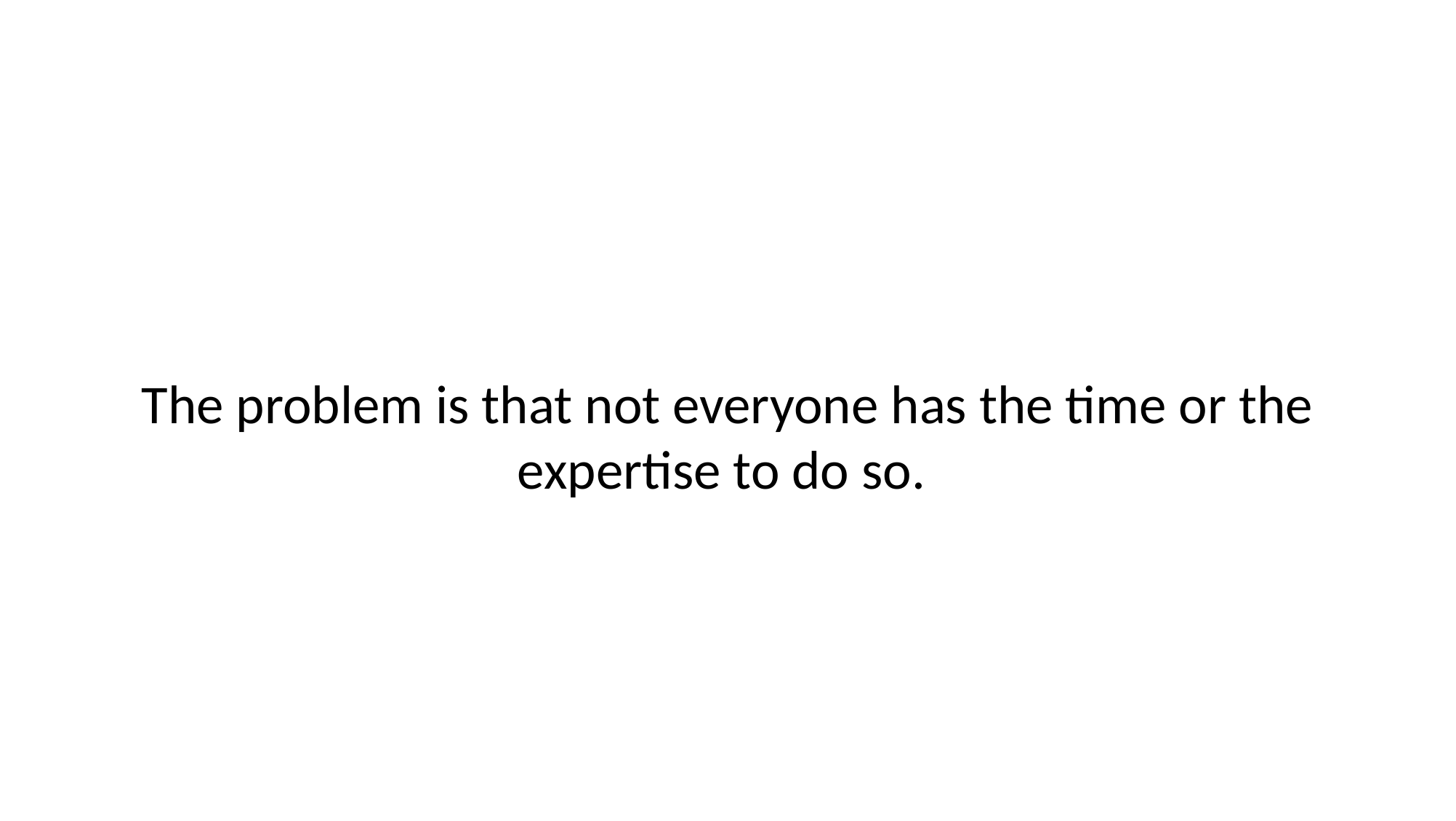

# The problem is that not everyone has the time or the expertise to do so.